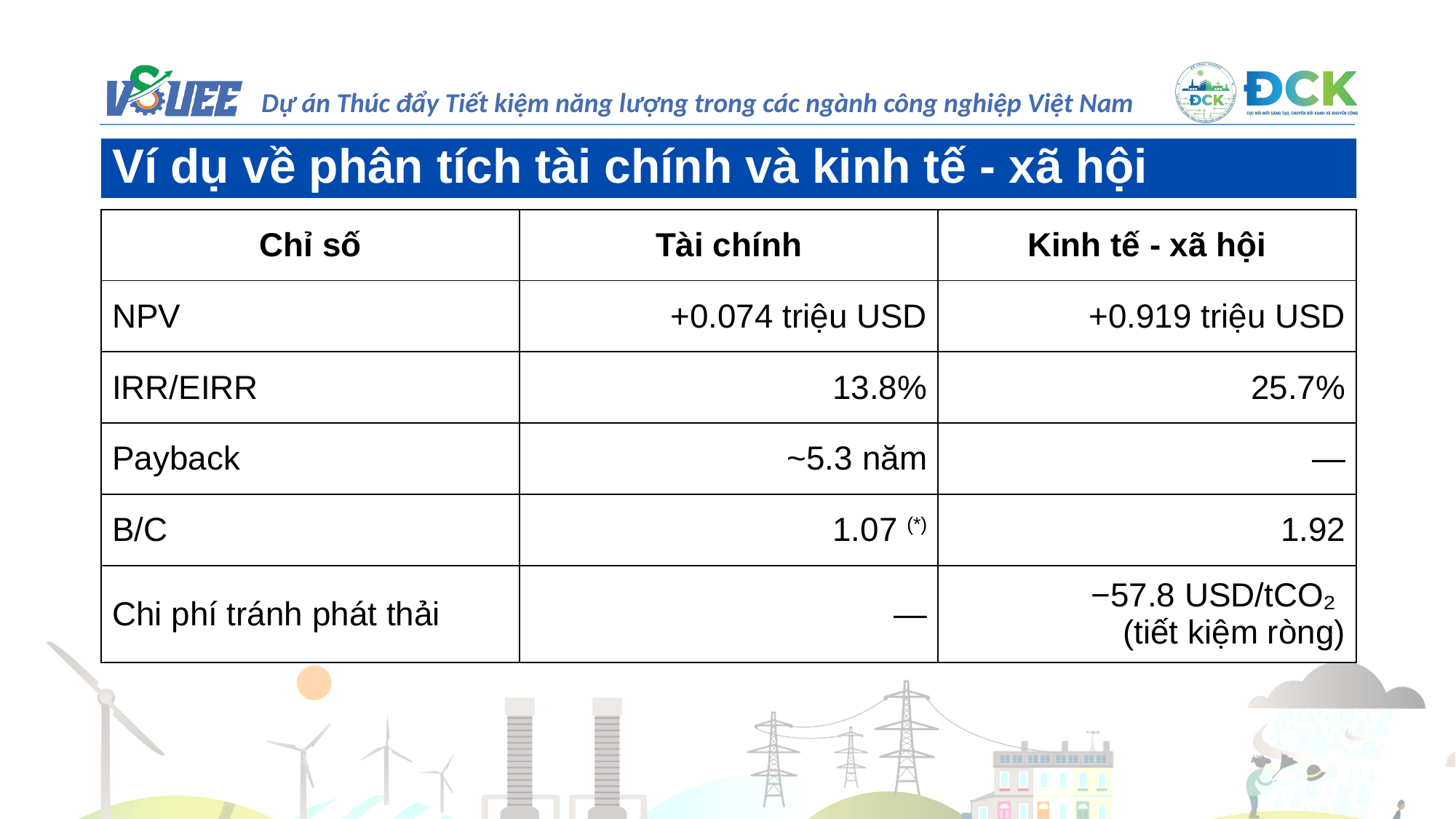

Ví dụ về phân tích tài chính và kinh tế - xã hội
| Chỉ số | Tài chính | Kinh tế - xã hội |
| --- | --- | --- |
| NPV | +0.074 triệu USD | +0.919 triệu USD |
| IRR/EIRR | 13.8% | 25.7% |
| Payback | ~5.3 năm | — |
| B/C | 1.07 (\*) | 1.92 |
| Chi phí tránh phát thải | — | −57.8 USD/tCO₂ (tiết kiệm ròng) |